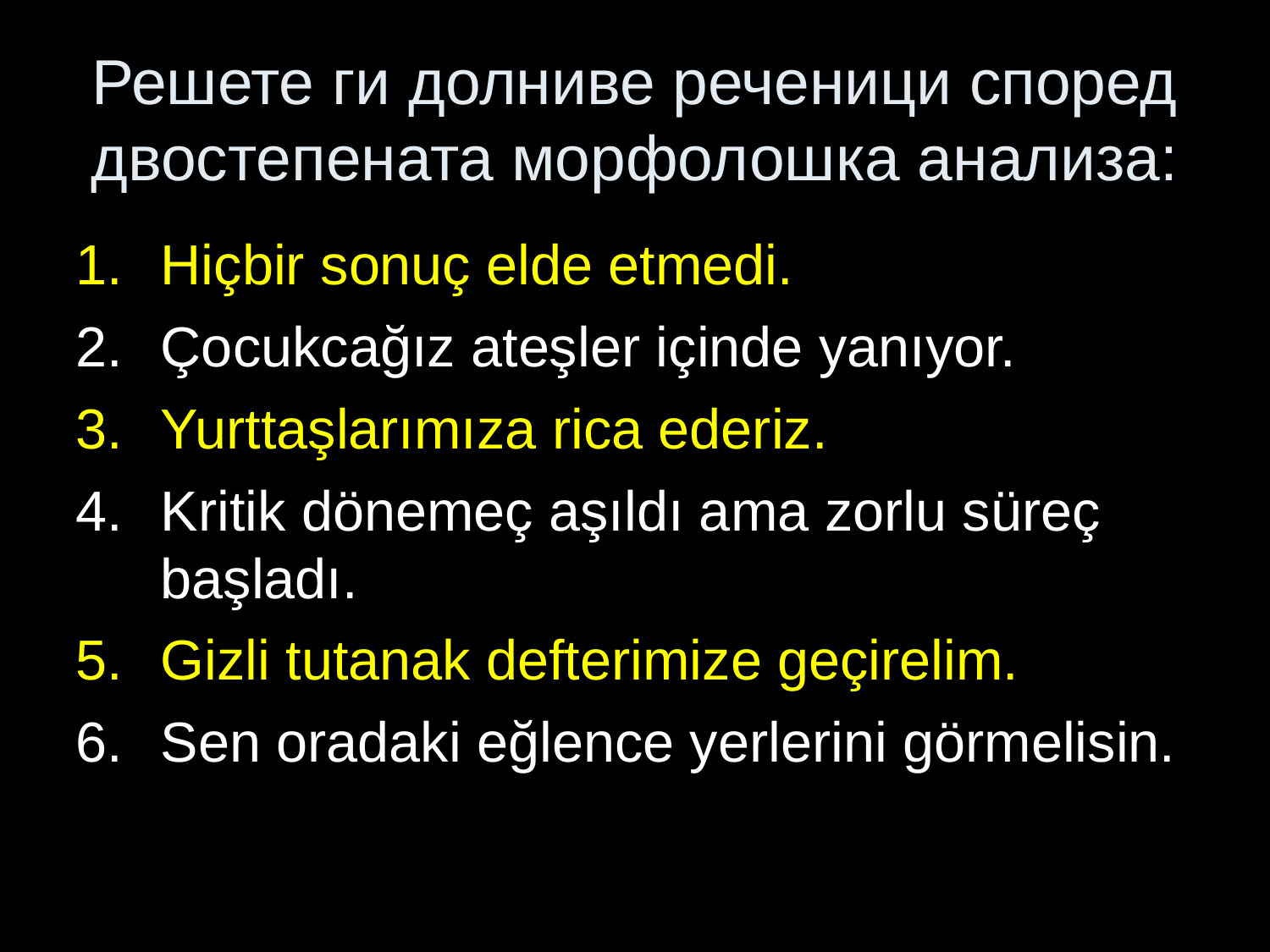

# Решете ги долниве реченици според двостепената морфолошка анализа:
Hiçbir sonuç elde etmedi.
Çocukcağız ateşler içinde yanıyor.
Yurttaşlarımıza rica ederiz.
Kritik dönemeç aşıldı ama zorlu süreç başladı.
Gizli tutanak defterimize geçirelim.
Sen oradaki eğlence yerlerini görmelisin.